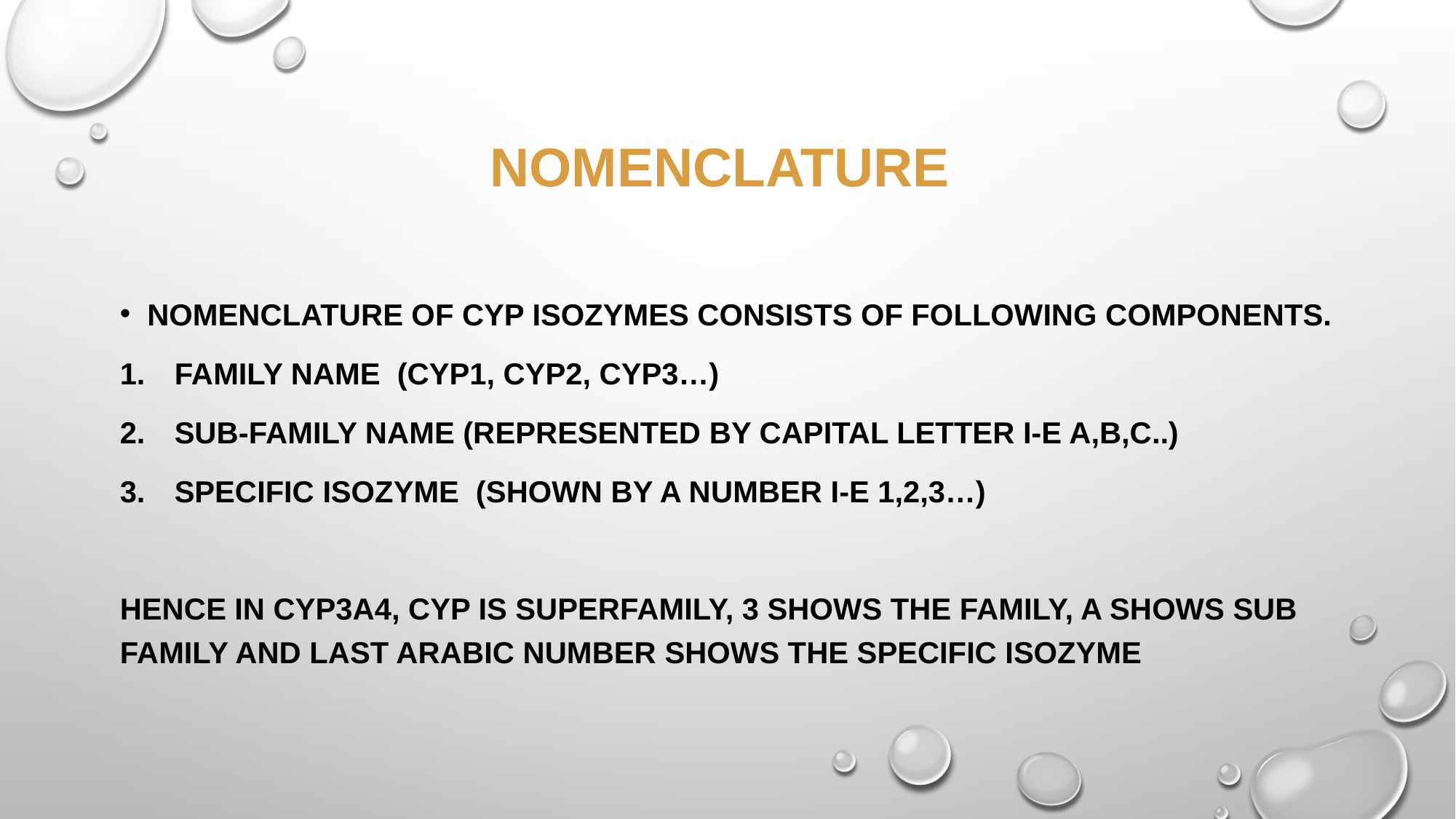

# Nomenclature
Nomenclature of CYP isozymes consists of following components.
Family name  (CYP1, CYP2, CYP3…)
Sub-family name (represented by capital letter i-e A,B,C..)
Specific isozyme  (shown by a number i-e 1,2,3…)

Hence in CYP3A4, CYP is superfamily, 3 shows the family, A shows sub family and last Arabic number shows the specific isozyme